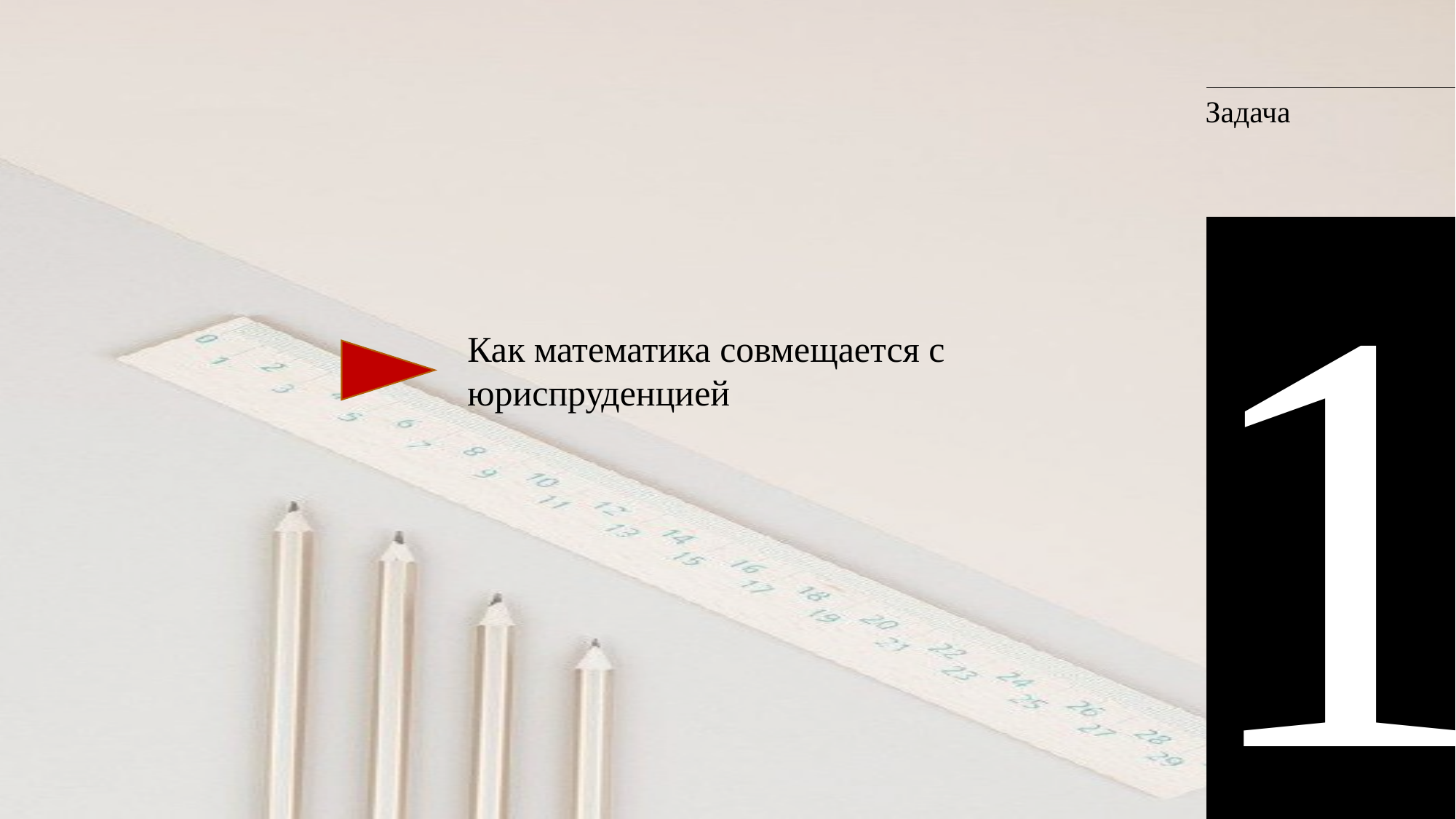

Задача
1

Как математика совмещается с юриспруденцией